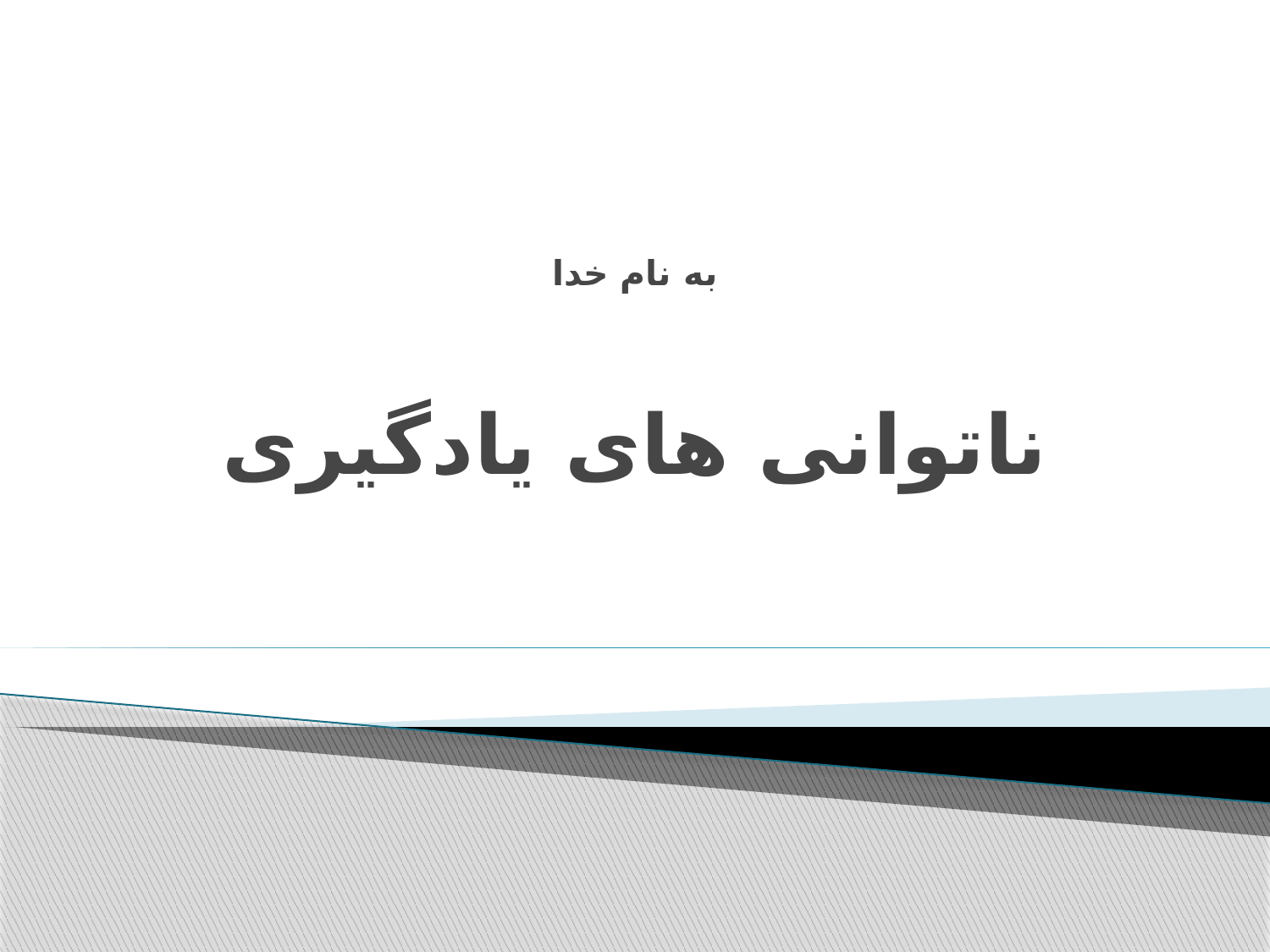

# به نام خدا ناتوانی های یادگیری